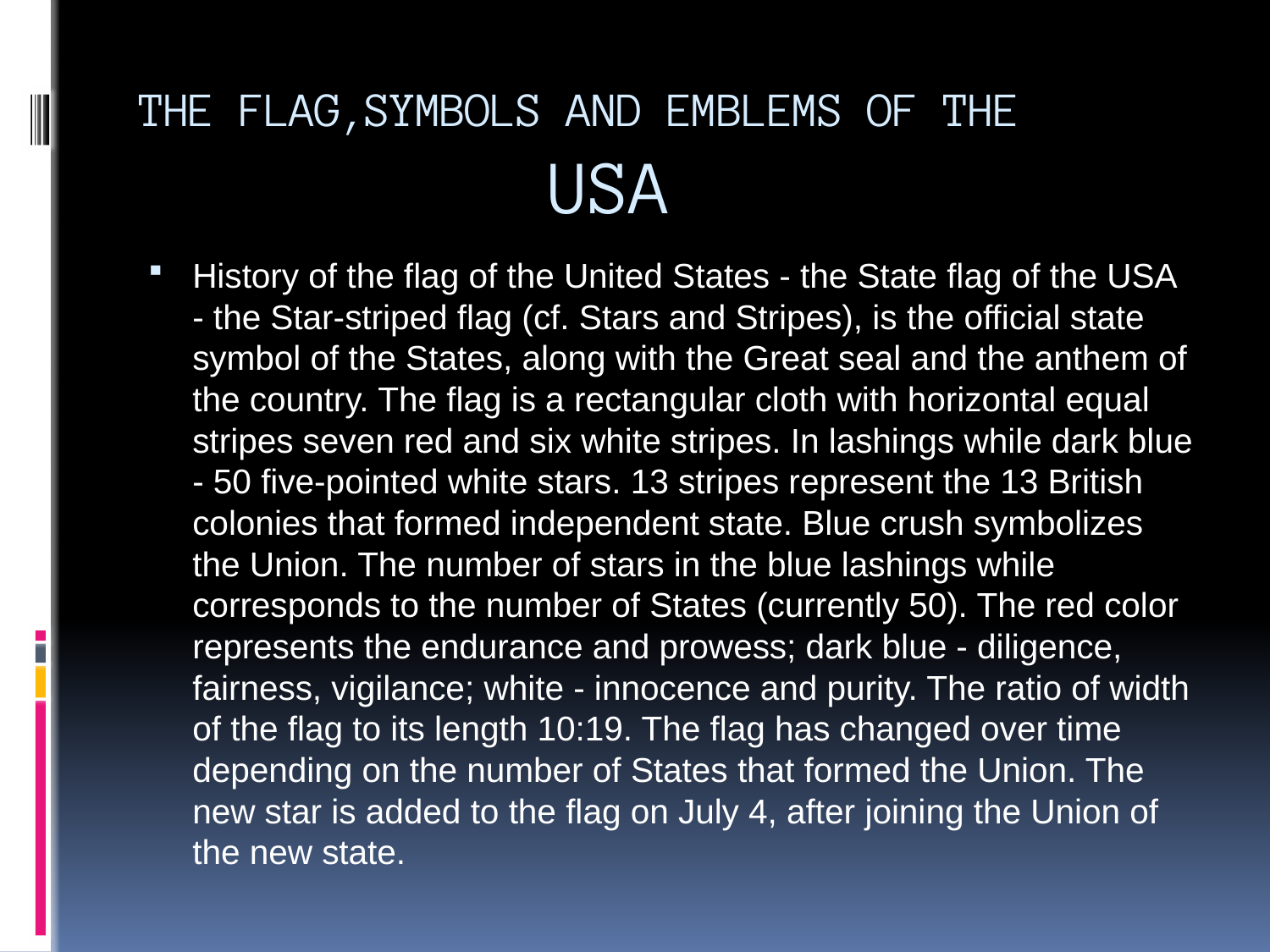

# THE FLAG,SYMBOLS AND EMBLEMS OF THE USA
History of the flag of the United States - the State flag of the USA - the Star-striped flag (cf. Stars and Stripes), is the official state symbol of the States, along with the Great seal and the anthem of the country. The flag is a rectangular cloth with horizontal equal stripes seven red and six white stripes. In lashings while dark blue - 50 five-pointed white stars. 13 stripes represent the 13 British colonies that formed independent state. Blue crush symbolizes the Union. The number of stars in the blue lashings while corresponds to the number of States (currently 50). The red color represents the endurance and prowess; dark blue - diligence, fairness, vigilance; white - innocence and purity. The ratio of width of the flag to its length 10:19. The flag has changed over time depending on the number of States that formed the Union. The new star is added to the flag on July 4, after joining the Union of the new state.